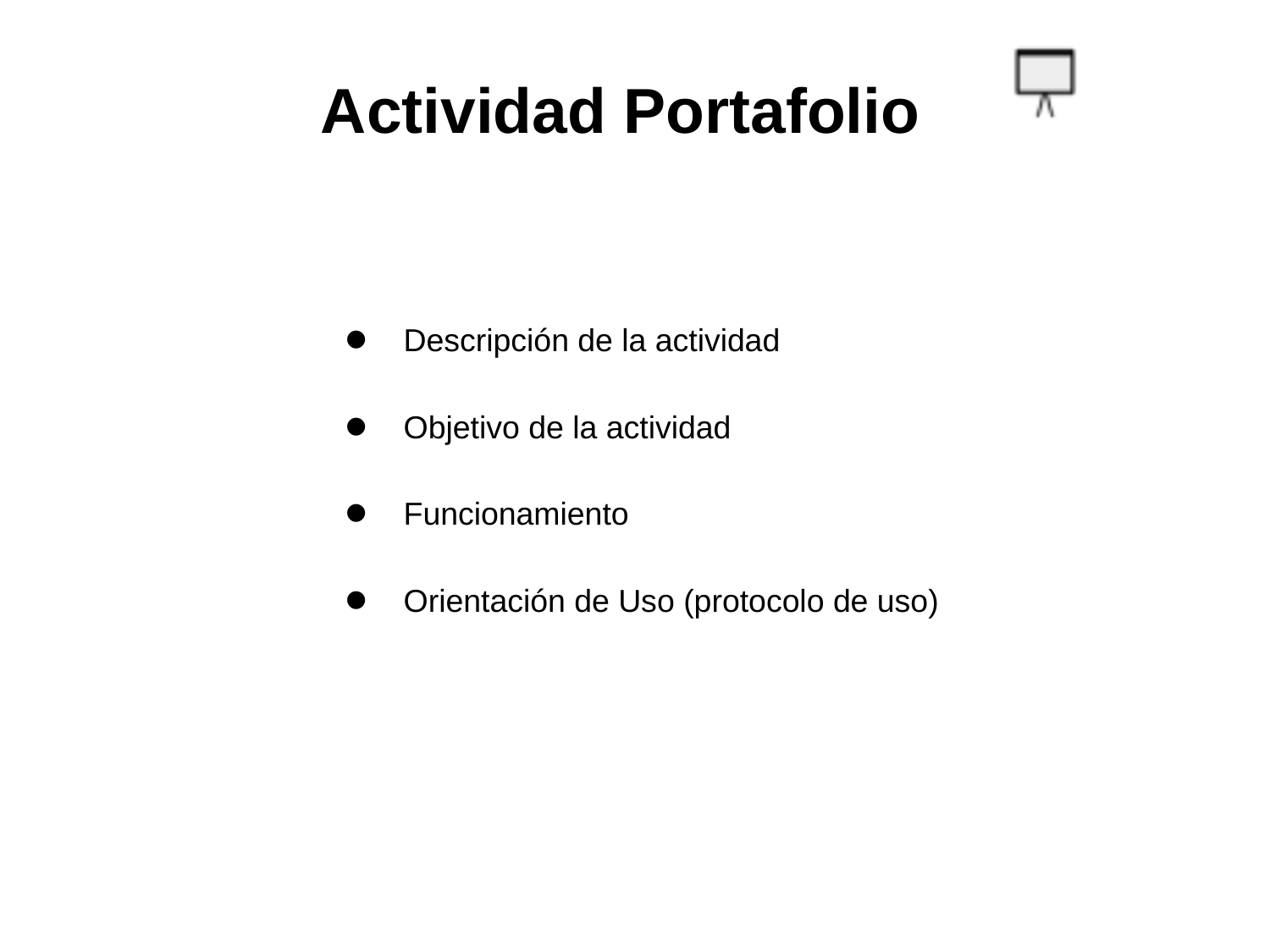

# Actividad Portafolio

Descripción de la actividad

Objetivo de la actividad

Funcionamiento

Orientación de Uso (protocolo de uso)